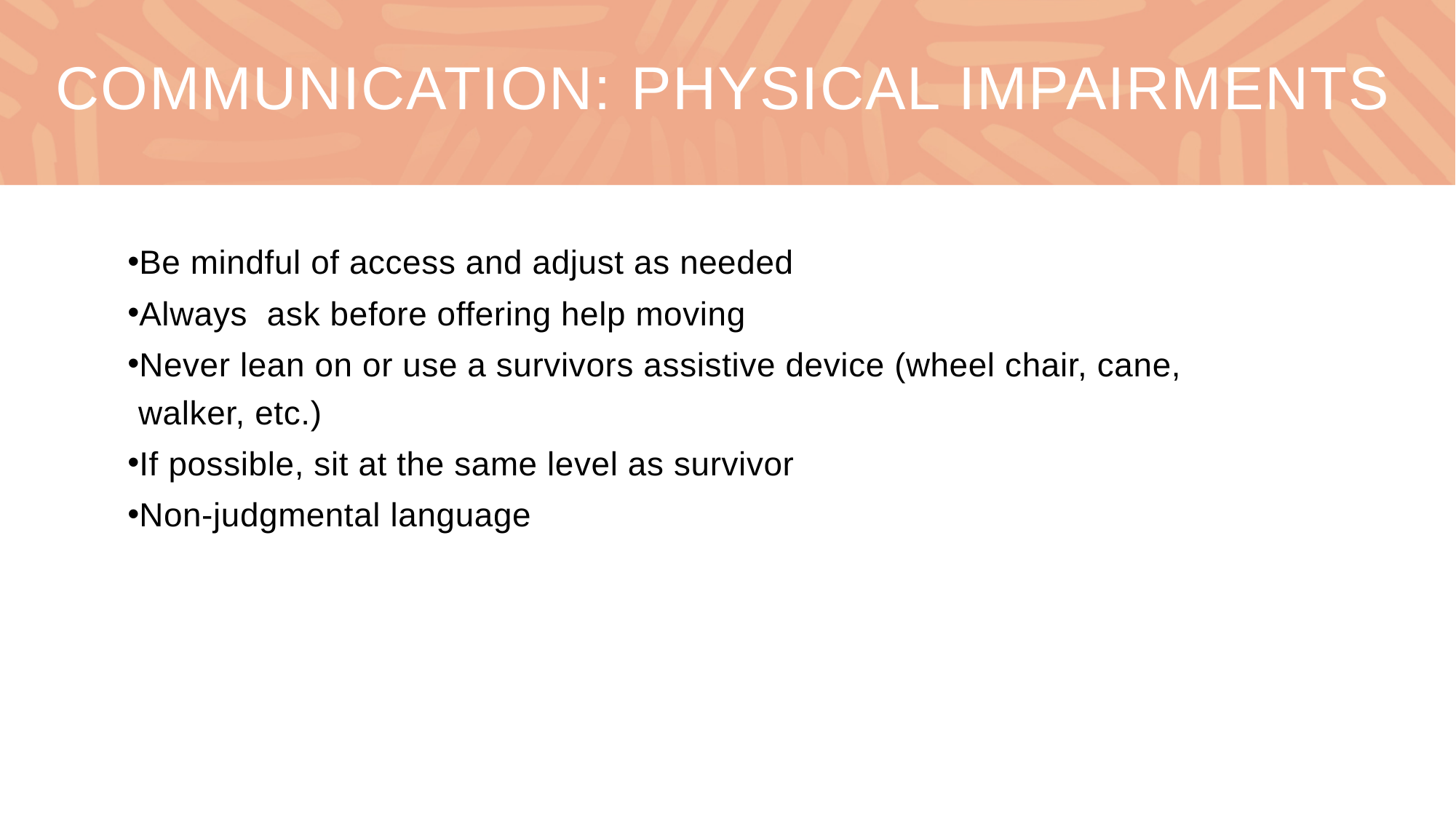

# Communication: Physical impairments
Be mindful of access and adjust as needed
Always  ask before offering help moving
Never lean on or use a survivors assistive device (wheel chair, cane, walker, etc.)
If possible, sit at the same level as survivor
Non-judgmental language